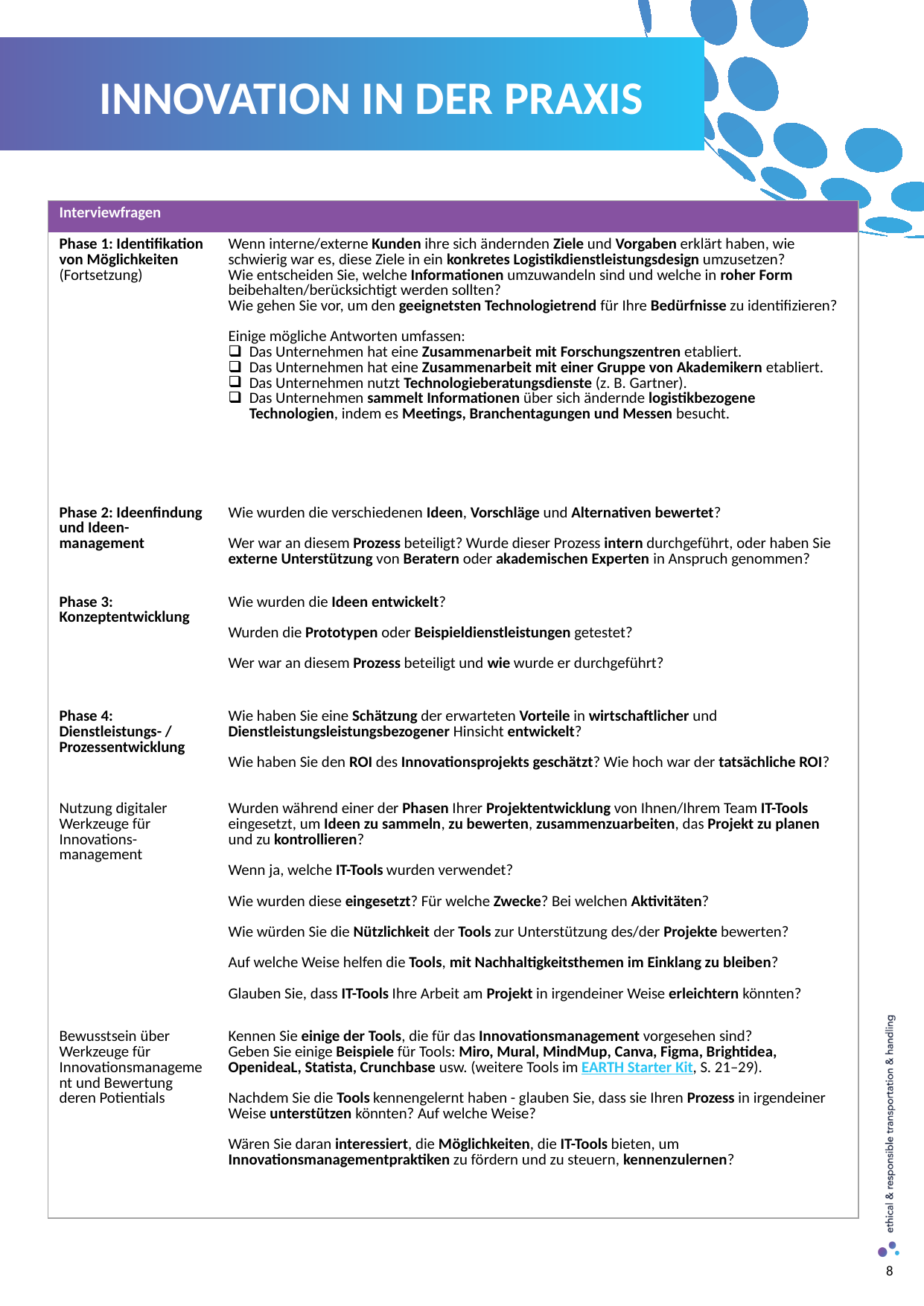

INNOVATION IN DER PRAXIS
| Interviewfragen |  |
| --- | --- |
| Phase 1: Identifikation von Möglichkeiten (Fortsetzung) | Wenn interne/externe Kunden ihre sich ändernden Ziele und Vorgaben erklärt haben, wie schwierig war es, diese Ziele in ein konkretes Logistikdienstleistungsdesign umzusetzen? Wie entscheiden Sie, welche Informationen umzuwandeln sind und welche in roher Form beibehalten/berücksichtigt werden sollten? Wie gehen Sie vor, um den geeignetsten Technologietrend für Ihre Bedürfnisse zu identifizieren? Einige mögliche Antworten umfassen: Das Unternehmen hat eine Zusammenarbeit mit Forschungszentren etabliert. Das Unternehmen hat eine Zusammenarbeit mit einer Gruppe von Akademikern etabliert. Das Unternehmen nutzt Technologieberatungsdienste (z. B. Gartner). Das Unternehmen sammelt Informationen über sich ändernde logistikbezogene Technologien, indem es Meetings, Branchentagungen und Messen besucht. |
| Phase 2: Ideenfindung und Ideen-management | Wie wurden die verschiedenen Ideen, Vorschläge und Alternativen bewertet? Wer war an diesem Prozess beteiligt? Wurde dieser Prozess intern durchgeführt, oder haben Sie externe Unterstützung von Beratern oder akademischen Experten in Anspruch genommen? |
| Phase 3: Konzeptentwicklung | Wie wurden die Ideen entwickelt? Wurden die Prototypen oder Beispieldienstleistungen getestet? Wer war an diesem Prozess beteiligt und wie wurde er durchgeführt? |
| Phase 4: Dienstleistungs- / Prozessentwicklung | Wie haben Sie eine Schätzung der erwarteten Vorteile in wirtschaftlicher und Dienstleistungsleistungsbezogener Hinsicht entwickelt? Wie haben Sie den ROI des Innovationsprojekts geschätzt? Wie hoch war der tatsächliche ROI? |
| Nutzung digitaler Werkzeuge für Innovations-management | Wurden während einer der Phasen Ihrer Projektentwicklung von Ihnen/Ihrem Team IT-Tools eingesetzt, um Ideen zu sammeln, zu bewerten, zusammenzuarbeiten, das Projekt zu planen und zu kontrollieren? Wenn ja, welche IT-Tools wurden verwendet? Wie wurden diese eingesetzt? Für welche Zwecke? Bei welchen Aktivitäten? Wie würden Sie die Nützlichkeit der Tools zur Unterstützung des/der Projekte bewerten? Auf welche Weise helfen die Tools, mit Nachhaltigkeitsthemen im Einklang zu bleiben? Glauben Sie, dass IT-Tools Ihre Arbeit am Projekt in irgendeiner Weise erleichtern könnten? |
| Bewusstsein über Werkzeuge für Innovationsmanagement und Bewertung deren Potientials | Kennen Sie einige der Tools, die für das Innovationsmanagement vorgesehen sind? Geben Sie einige Beispiele für Tools: Miro, Mural, MindMup, Canva, Figma, Brightidea, OpenideaL, Statista, Crunchbase usw. (weitere Tools im EARTH Starter Kit, S. 21–29). Nachdem Sie die Tools kennengelernt haben - glauben Sie, dass sie Ihren Prozess in irgendeiner Weise unterstützen könnten? Auf welche Weise? Wären Sie daran interessiert, die Möglichkeiten, die IT-Tools bieten, um Innovationsmanagementpraktiken zu fördern und zu steuern, kennenzulernen? |
8